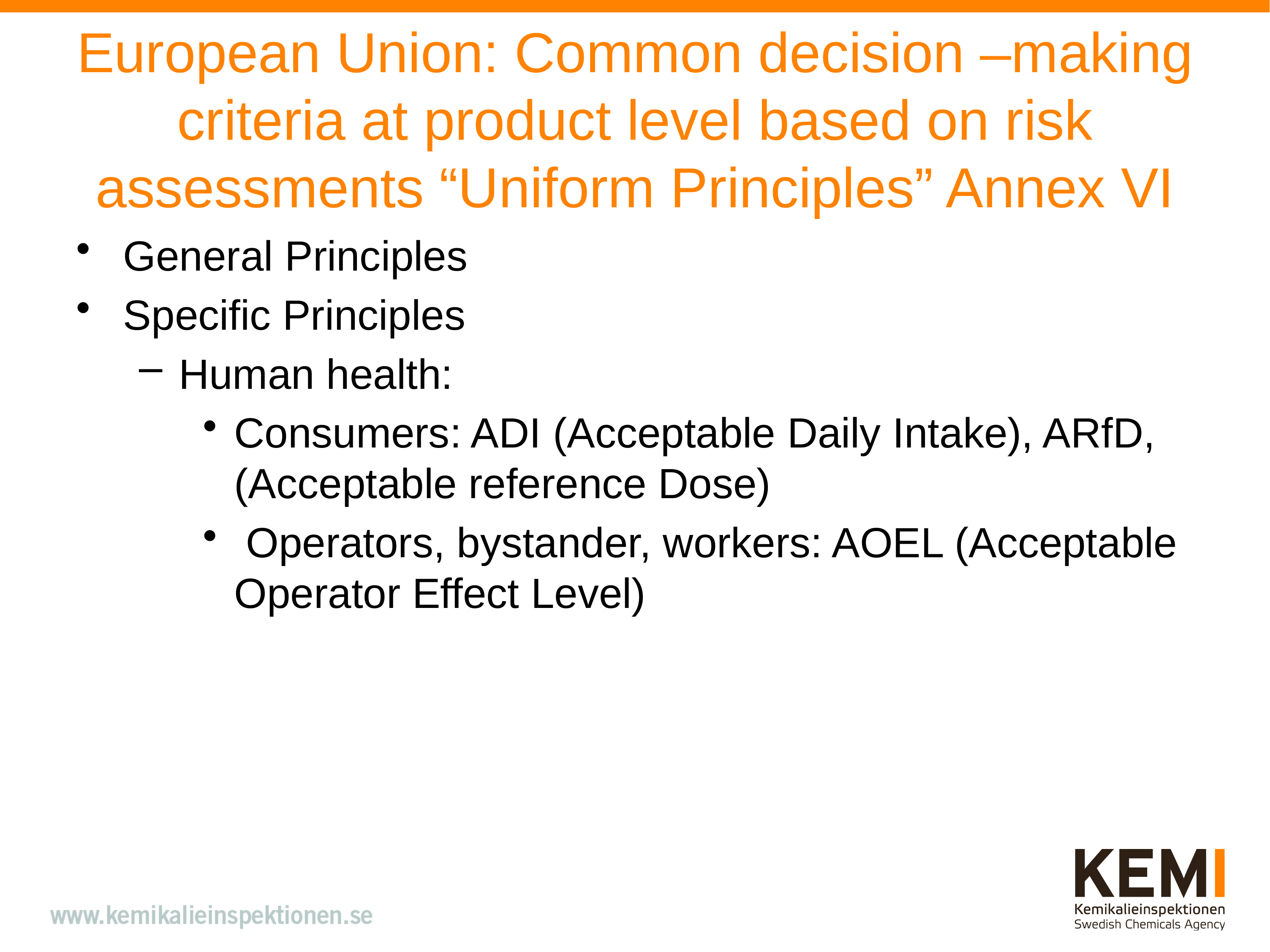

# European Union: Common decision –making criteria at product level based on risk assessments “Uniform Principles” Annex VI
General Principles
Specific Principles
Human health:
Consumers: ADI (Acceptable Daily Intake), ARfD,(Acceptable reference Dose)
 Operators, bystander, workers: AOEL (Acceptable Operator Effect Level)